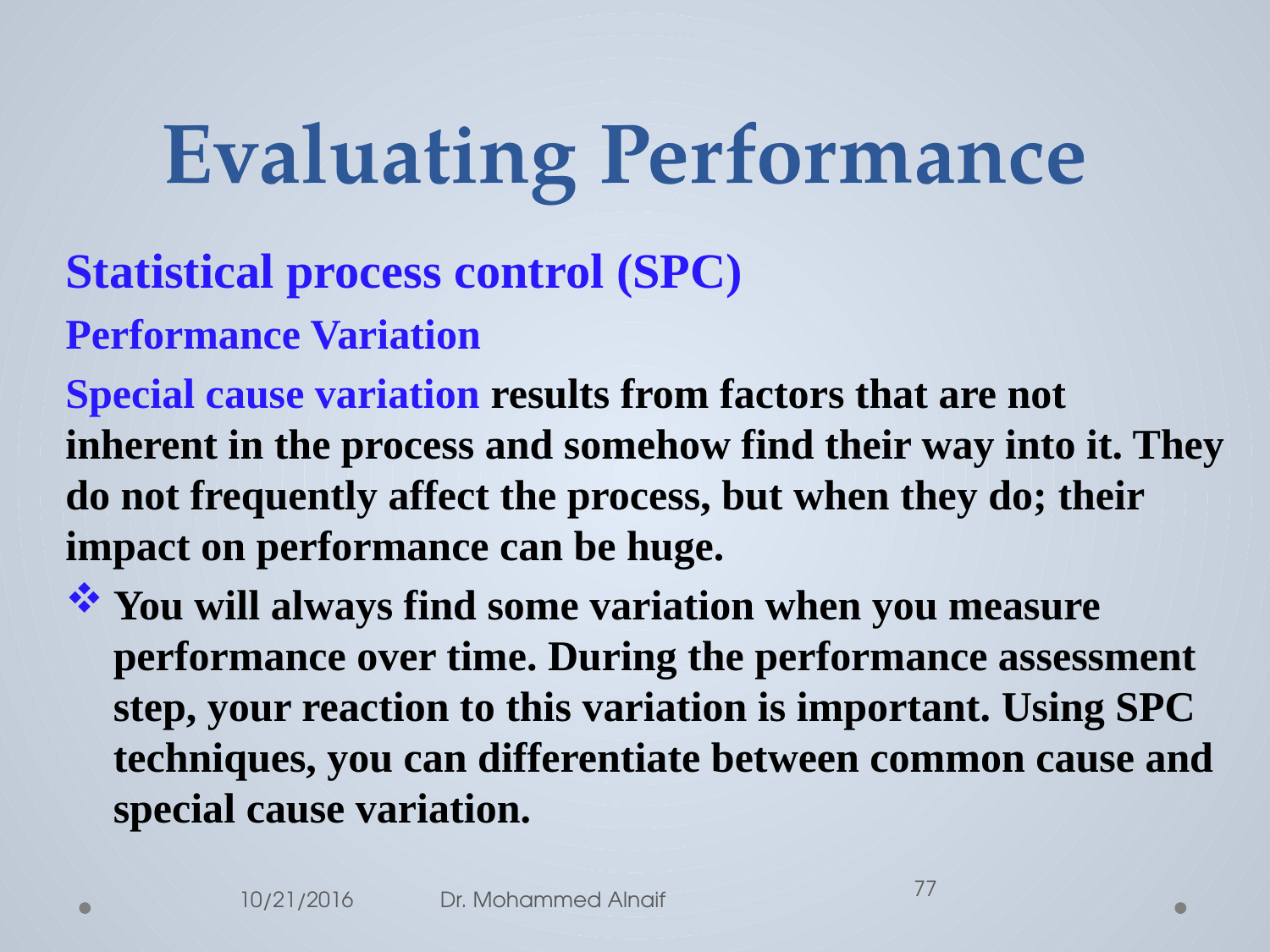

# Evaluating Performance
Statistical process control (SPC)
Performance Variation
Special cause variation results from factors that are not inherent in the process and somehow find their way into it. They do not frequently affect the process, but when they do; their impact on performance can be huge.
You will always find some variation when you measure performance over time. During the performance assessment step, your reaction to this variation is important. Using SPC techniques, you can differentiate between common cause and special cause variation.
77
10/21/2016
Dr. Mohammed Alnaif